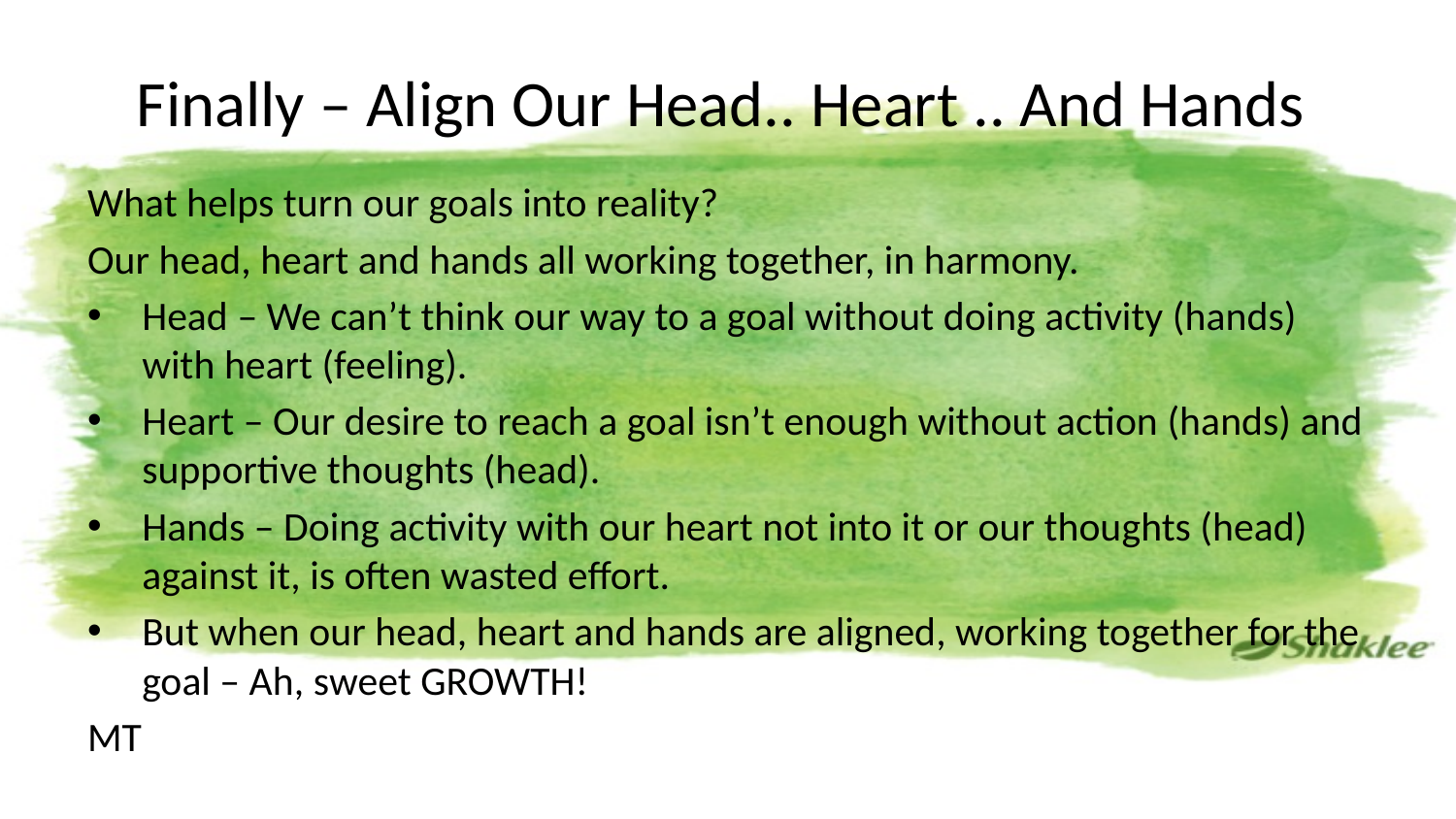

# Finally – Align Our Head.. Heart .. And Hands
What helps turn our goals into reality?
Our head, heart and hands all working together, in harmony.
Head – We can’t think our way to a goal without doing activity (hands) with heart (feeling).
Heart – Our desire to reach a goal isn’t enough without action (hands) and supportive thoughts (head).
Hands – Doing activity with our heart not into it or our thoughts (head) against it, is often wasted effort.
But when our head, heart and hands are aligned, working together for the goal – Ah, sweet GROWTH!
MT